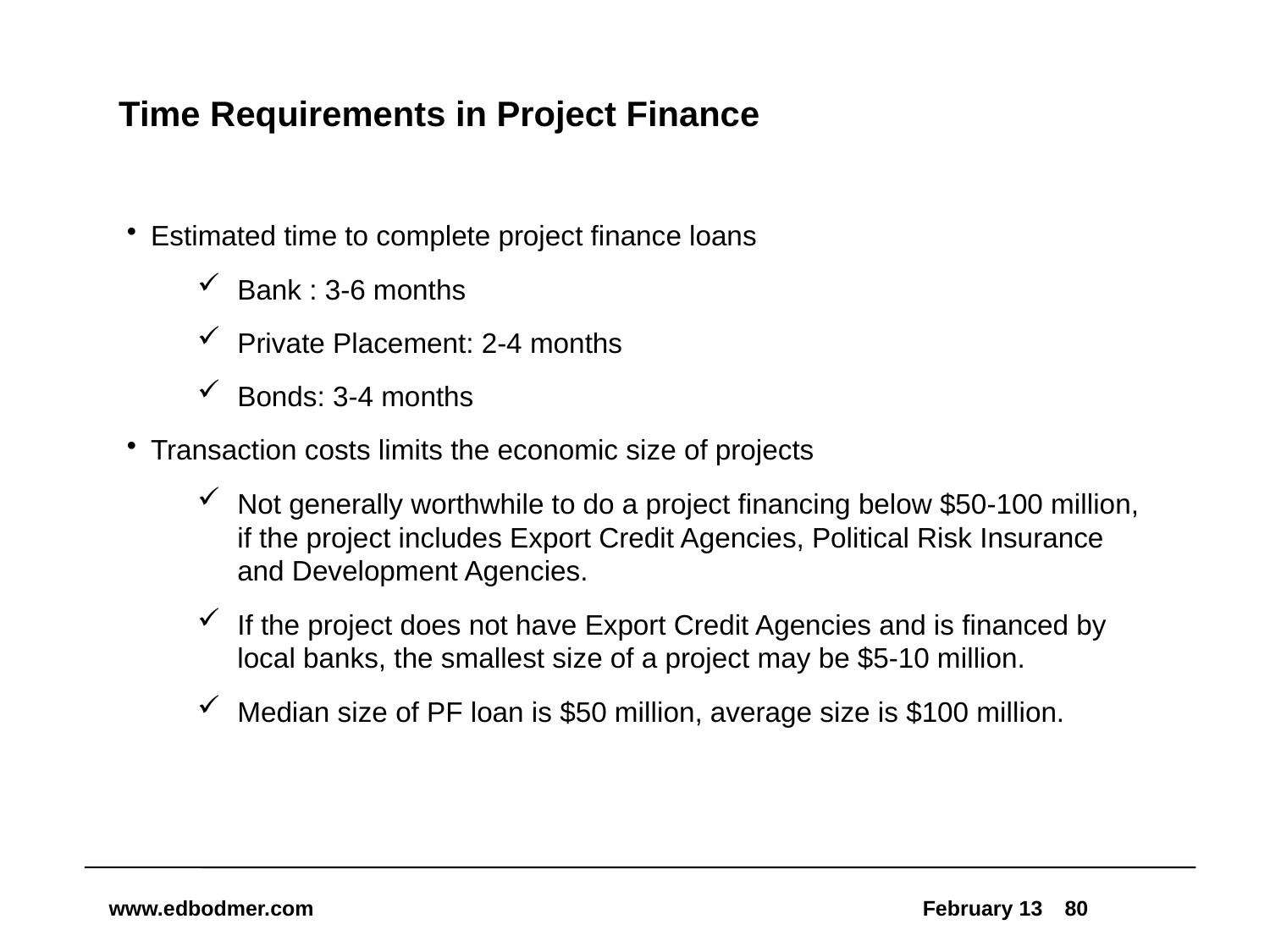

# Time Requirements in Project Finance
Estimated time to complete project finance loans
Bank : 3-6 months
Private Placement: 2-4 months
Bonds: 3-4 months
Transaction costs limits the economic size of projects
Not generally worthwhile to do a project financing below $50-100 million, if the project includes Export Credit Agencies, Political Risk Insurance and Development Agencies.
If the project does not have Export Credit Agencies and is financed by local banks, the smallest size of a project may be $5-10 million.
Median size of PF loan is $50 million, average size is $100 million.